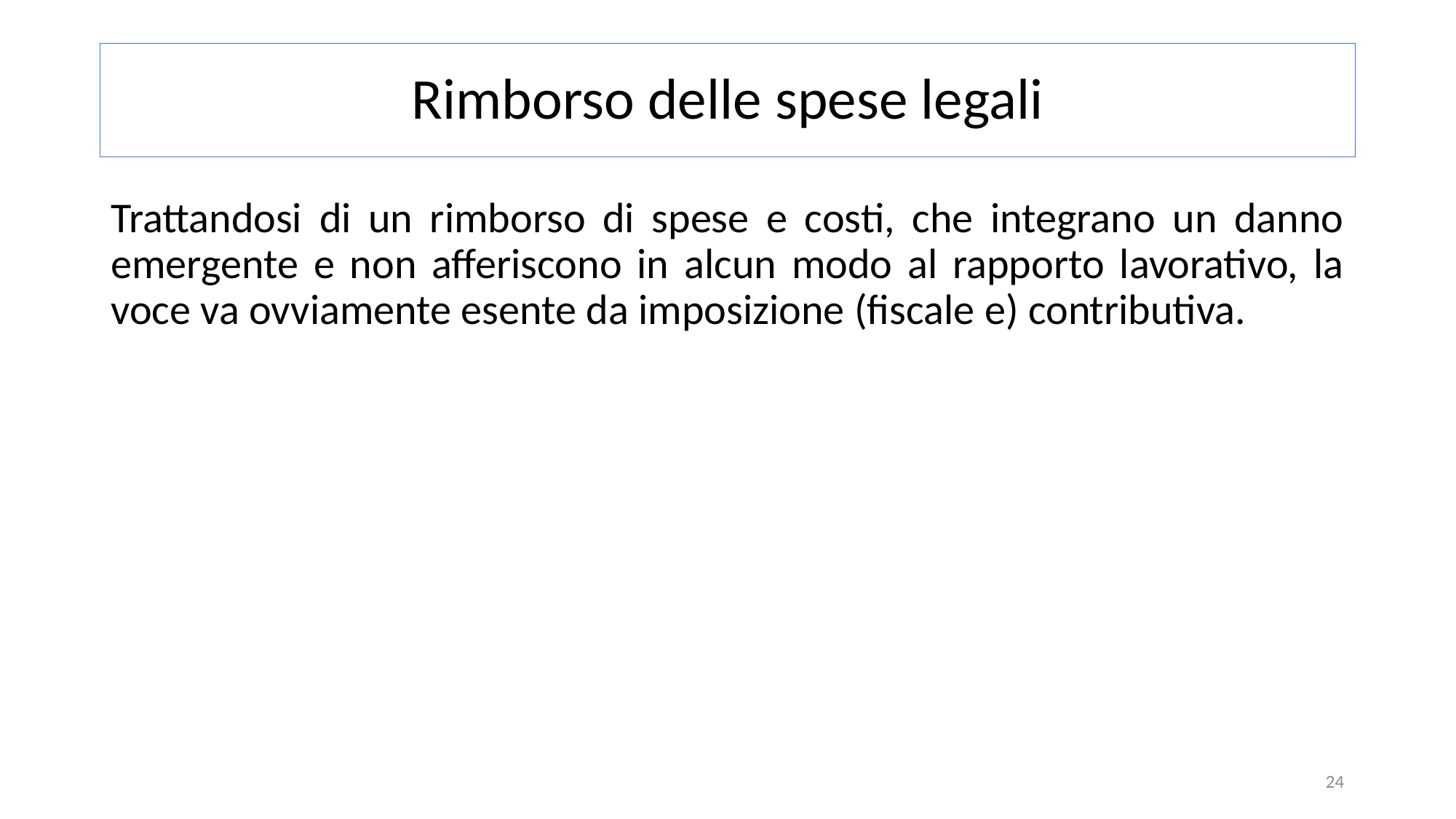

# Rimborso delle spese legali
Trattandosi di un rimborso di spese e costi, che integrano un danno emergente e non afferiscono in alcun modo al rapporto lavorativo, la voce va ovviamente esente da imposizione (fiscale e) contributiva.
24